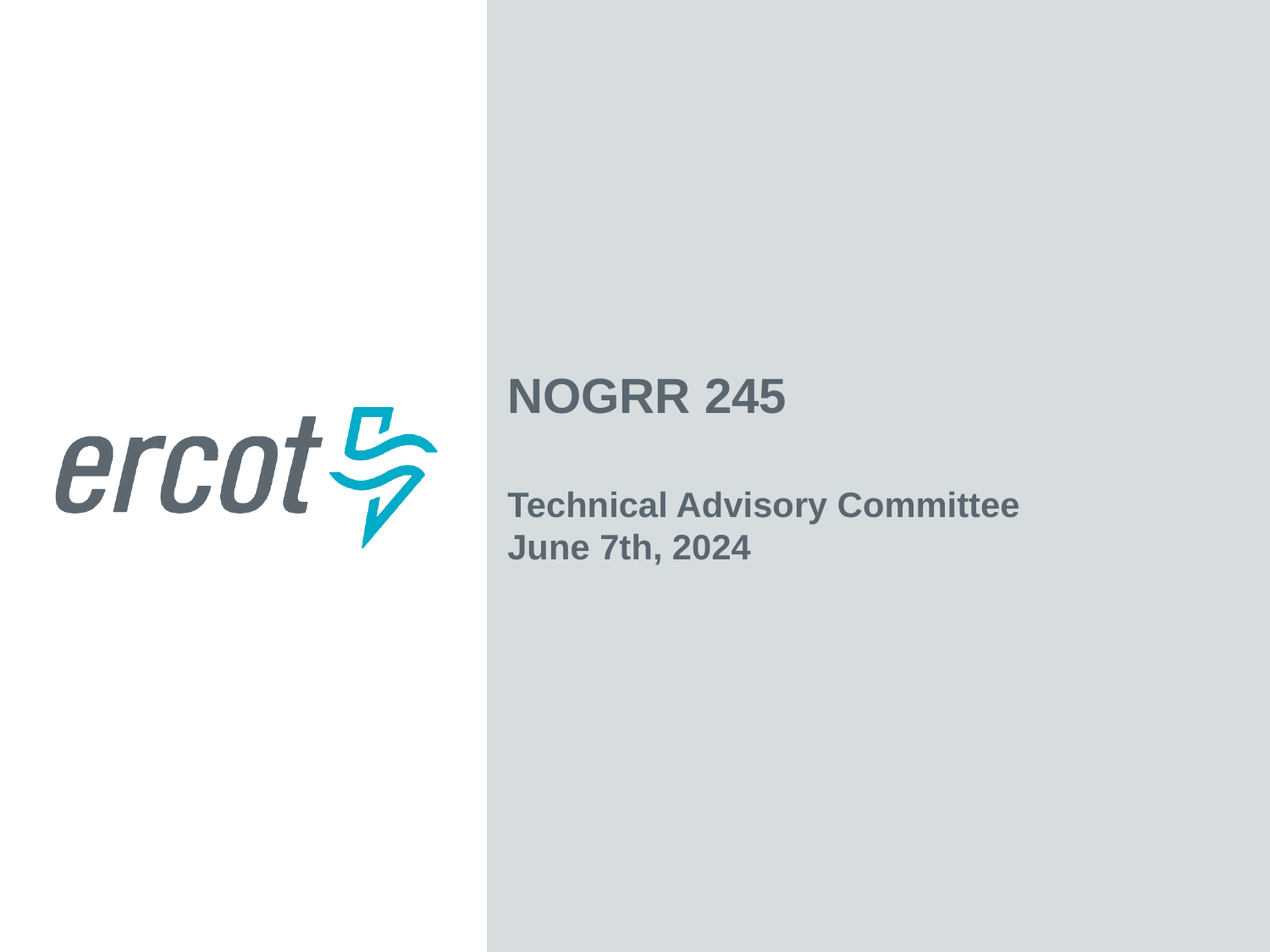

NOGRR 245

Technical Advisory Committee
June 7th, 2024